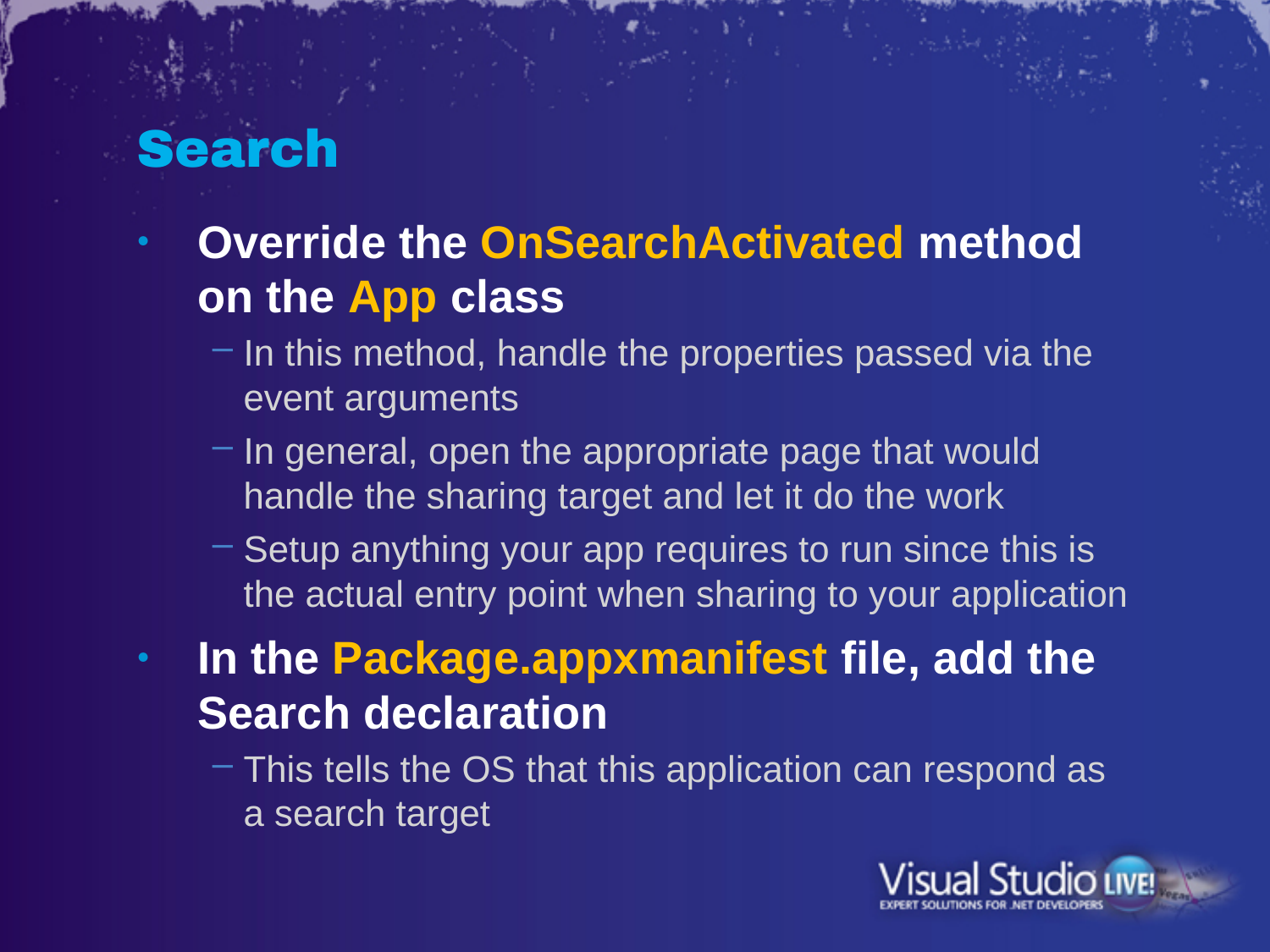

# Search
Override the OnSearchActivated method on the App class
In this method, handle the properties passed via the event arguments
In general, open the appropriate page that would handle the sharing target and let it do the work
Setup anything your app requires to run since this is the actual entry point when sharing to your application
In the Package.appxmanifest file, add the Search declaration
This tells the OS that this application can respond as a search target